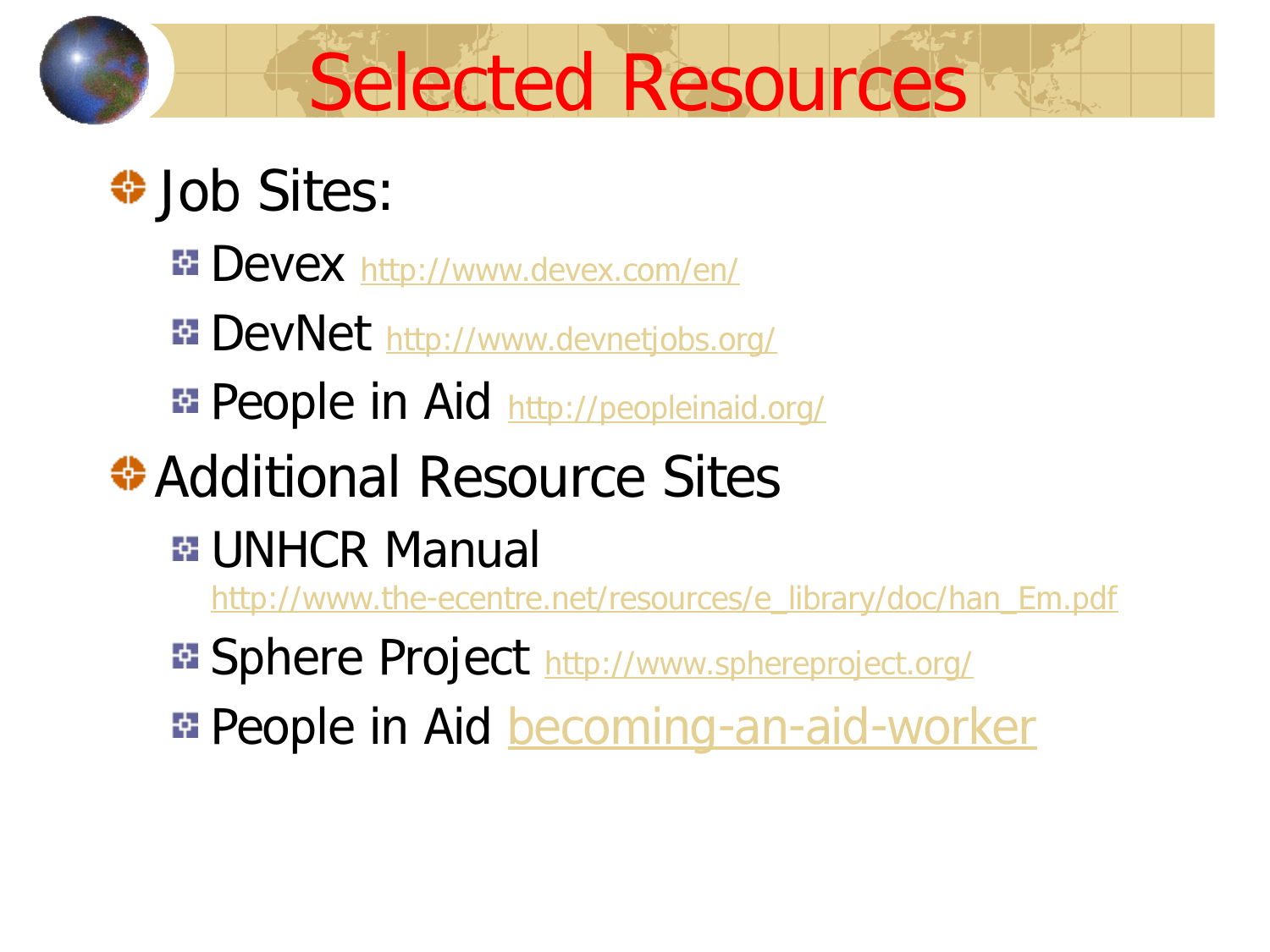

# Selected Resources
Job Sites:
Devex http://www.devex.com/en/
DevNet http://www.devnetjobs.org/
People in Aid http://peopleinaid.org/
Additional Resource Sites
UNHCR Manual http://www.the-ecentre.net/resources/e_library/doc/han_Em.pdf
Sphere Project http://www.sphereproject.org/
People in Aid becoming-an-aid-worker